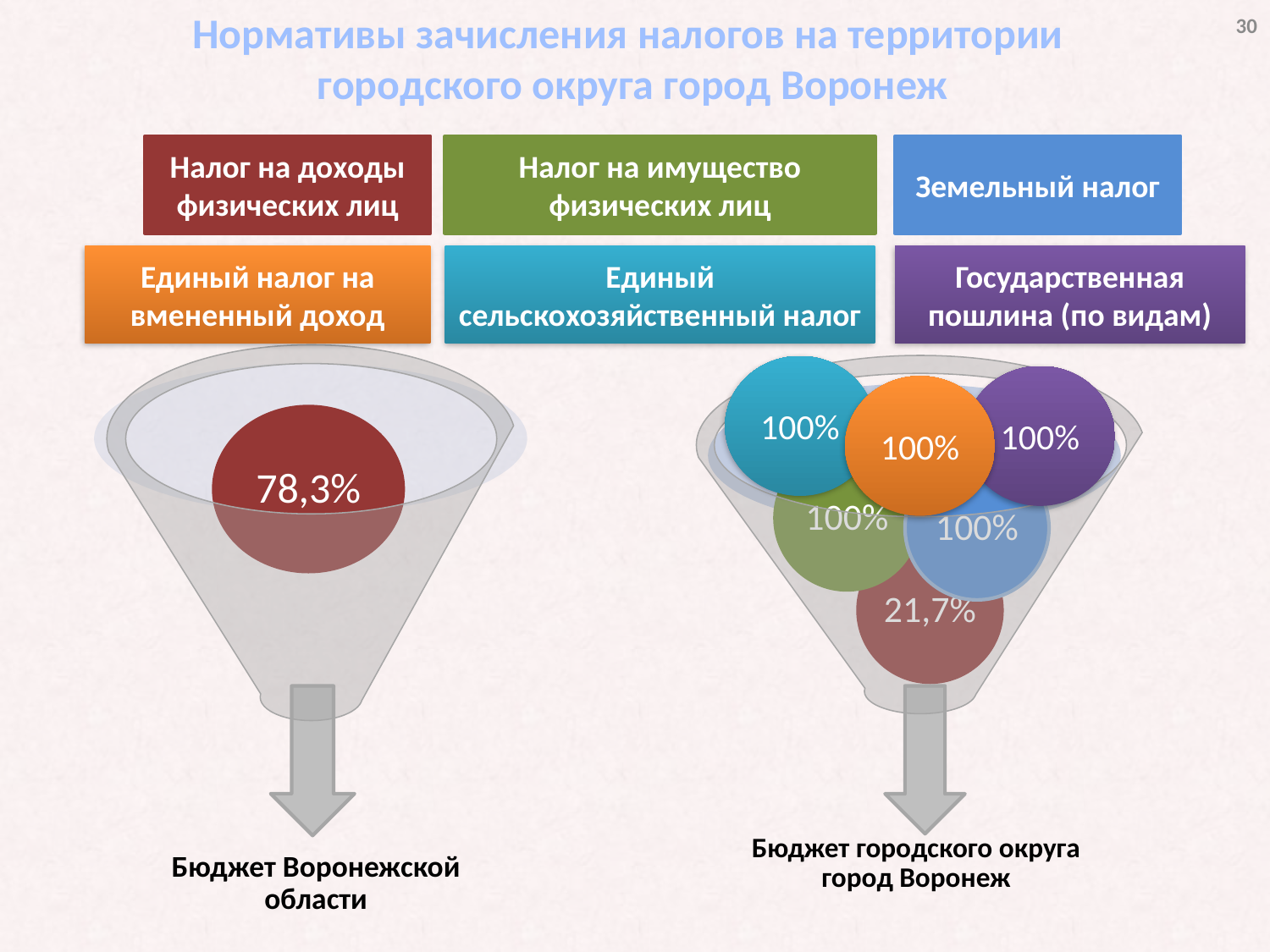

Нормативы зачисления налогов на территории
городского округа город Воронеж
30
Налог на доходы физических лиц
Налог на имущество физических лиц
Земельный налог
Единый налог на вмененный доход
Единый сельскохозяйственный налог
Государственная пошлина (по видам)
Бюджет Воронежской области
78,3%

100%
100%
21,7%

Бюджет городского округа город Воронеж
100%
100%
100%